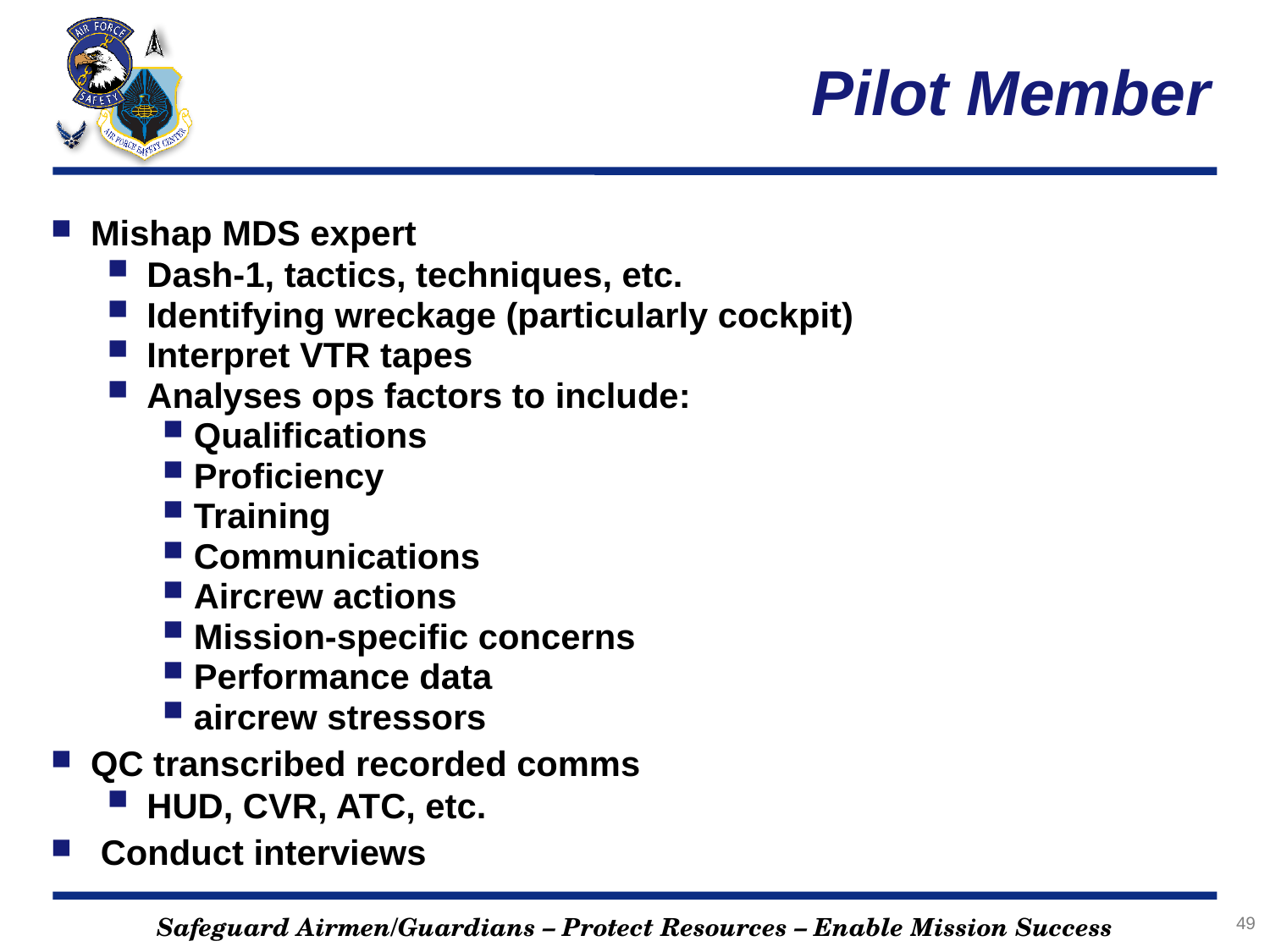

# Pilot Member
Mishap MDS expert
Dash-1, tactics, techniques, etc.
Identifying wreckage (particularly cockpit)
Interpret VTR tapes
Analyses ops factors to include:
Qualifications
Proficiency
Training
Communications
Aircrew actions
Mission-specific concerns
Performance data
aircrew stressors
QC transcribed recorded comms
HUD, CVR, ATC, etc.
 Conduct interviews

49